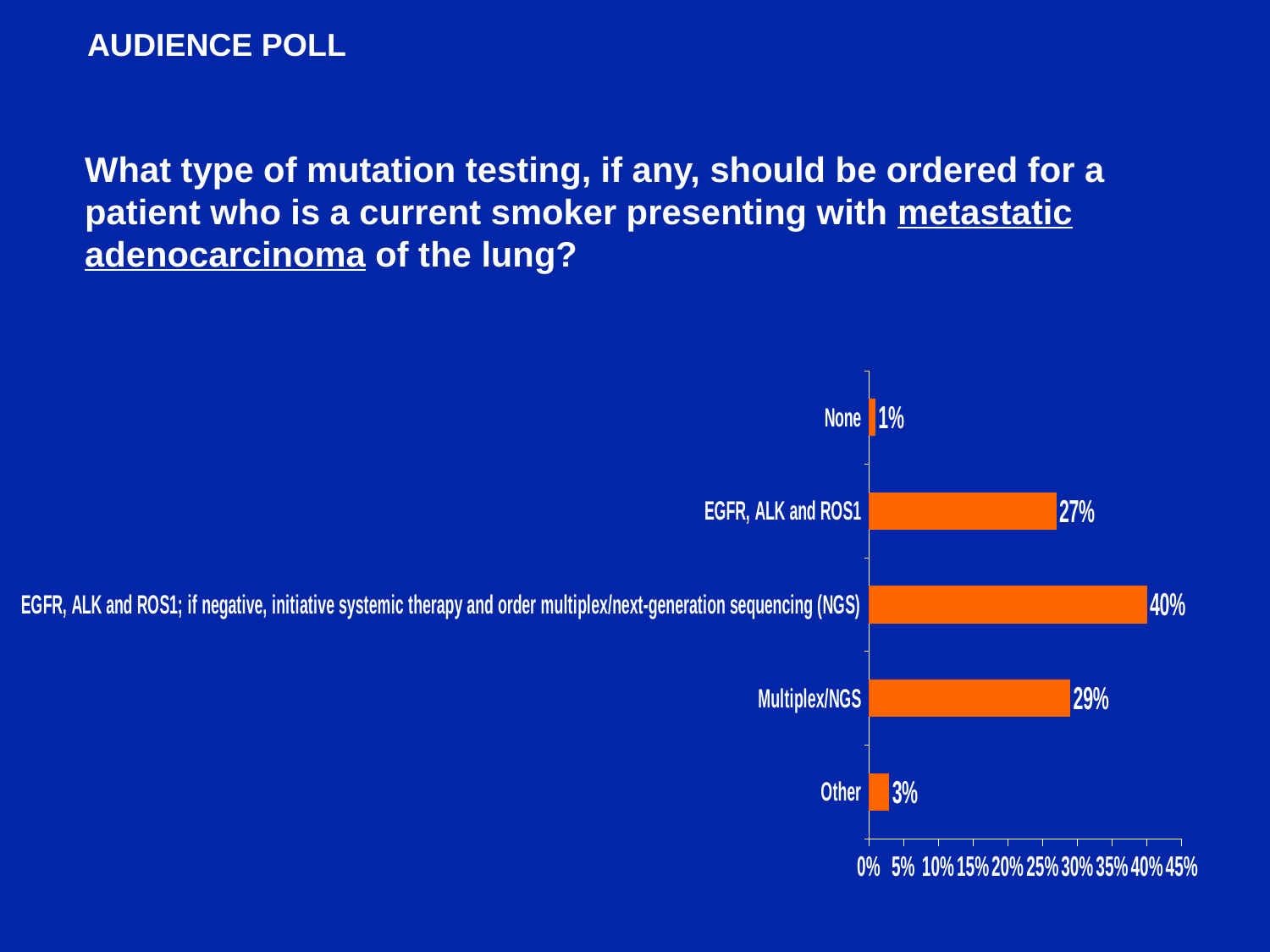

AUDIENCE POLL
What type of mutation testing, if any, should be ordered for a patient who is a current smoker presenting with metastatic adenocarcinoma of the lung?

### Chart

| Category | Series 1 |
|---|---|
| Other | 0.03 |
| Multiplex/NGS | 0.29 |
| EGFR, ALK and ROS1; if negative, initiative systemic therapy and order multiplex/next-generation sequencing (NGS) | 0.4 |
| EGFR, ALK and ROS1 | 0.27 |
| None | 0.01 |